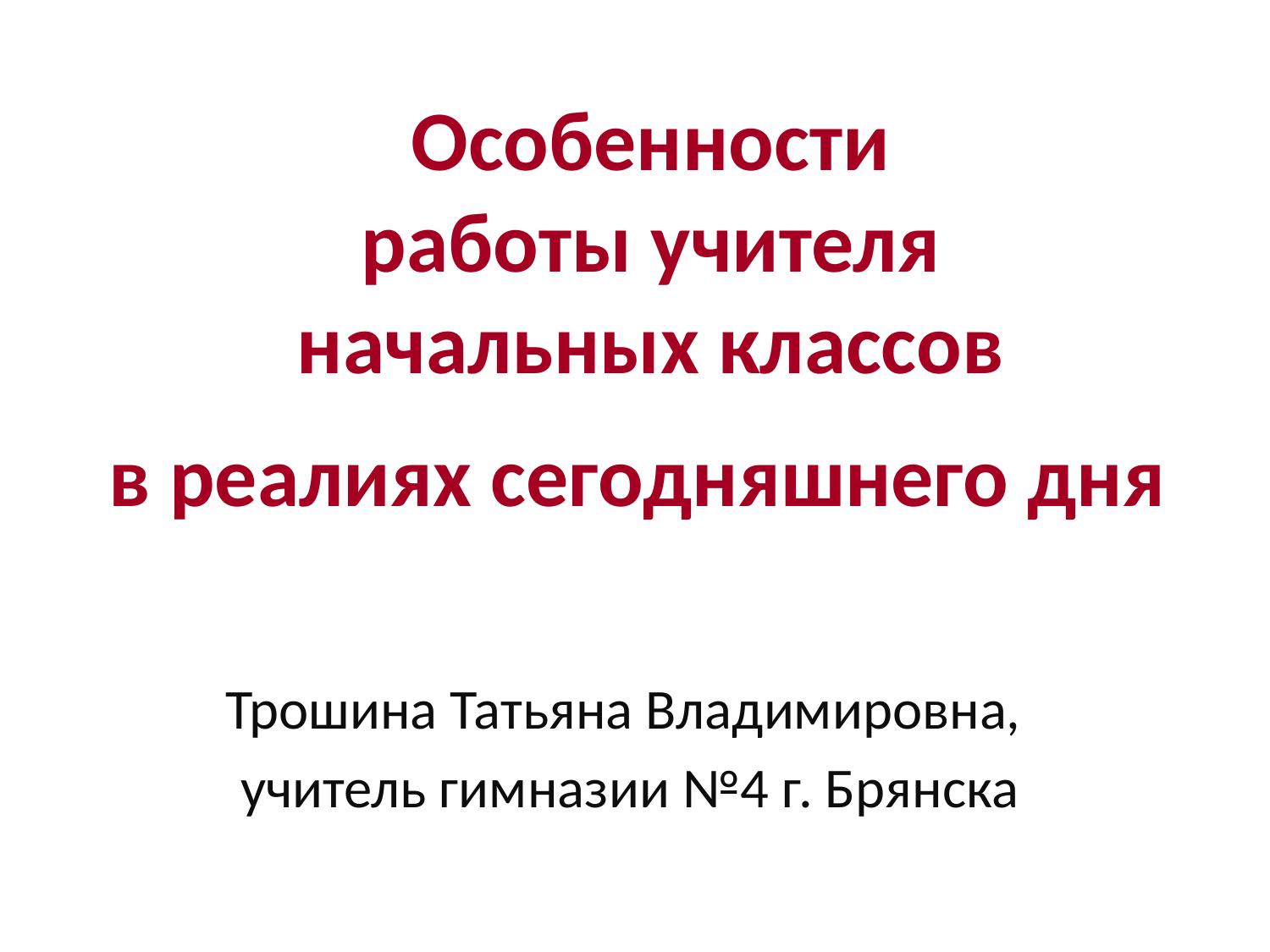

# Особенности работы учителя начальных классов
в реалиях сегодняшнего дня
Трошина Татьяна Владимировна,
учитель гимназии №4 г. Брянска